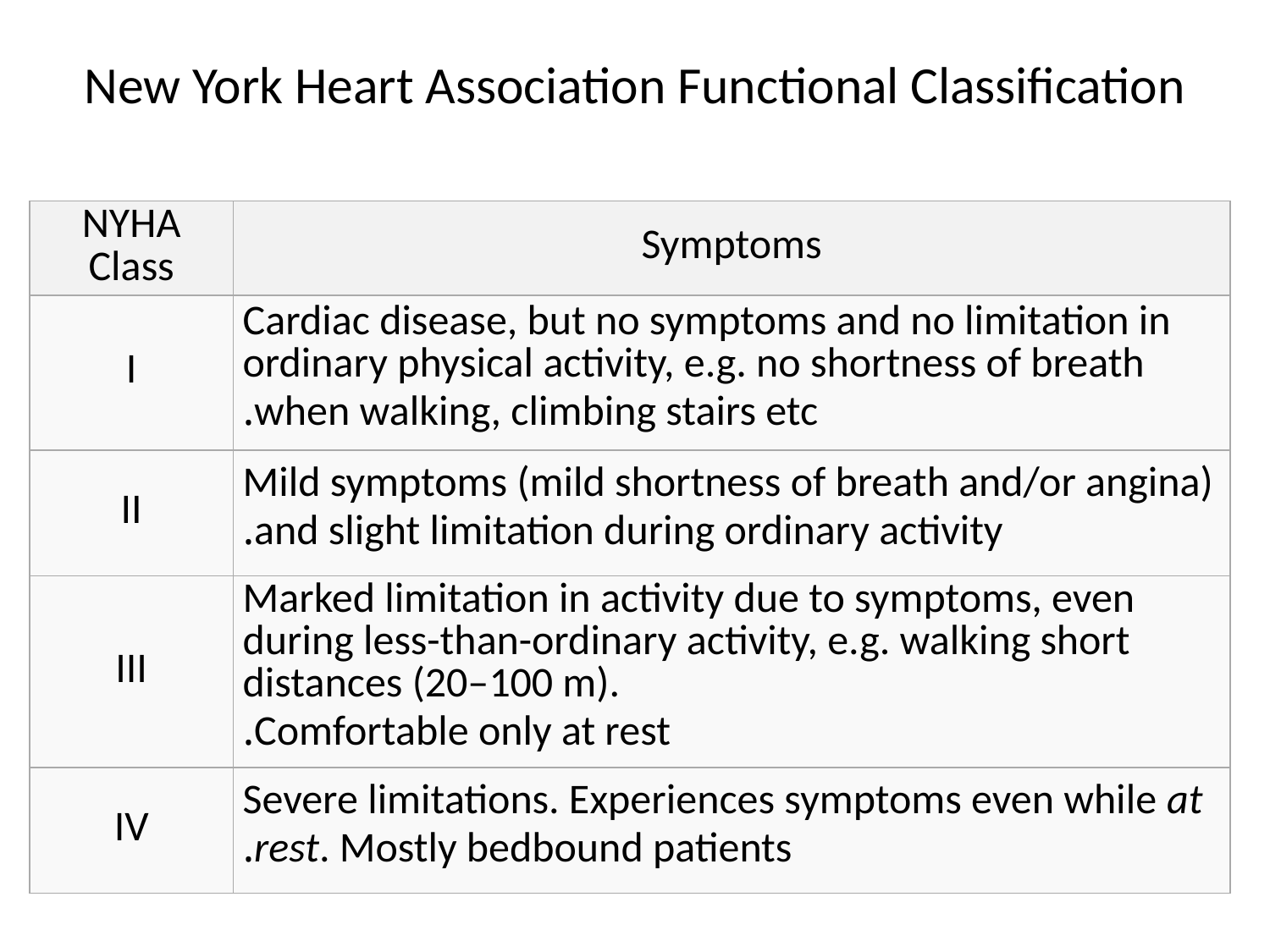

# New York Heart Association Functional Classification
| NYHA Class | Symptoms |
| --- | --- |
| I | Cardiac disease, but no symptoms and no limitation in ordinary physical activity, e.g. no shortness of breath when walking, climbing stairs etc. |
| II | Mild symptoms (mild shortness of breath and/or angina) and slight limitation during ordinary activity. |
| III | Marked limitation in activity due to symptoms, even during less-than-ordinary activity, e.g. walking short distances (20–100 m). Comfortable only at rest. |
| IV | Severe limitations. Experiences symptoms even while at rest. Mostly bedbound patients. |